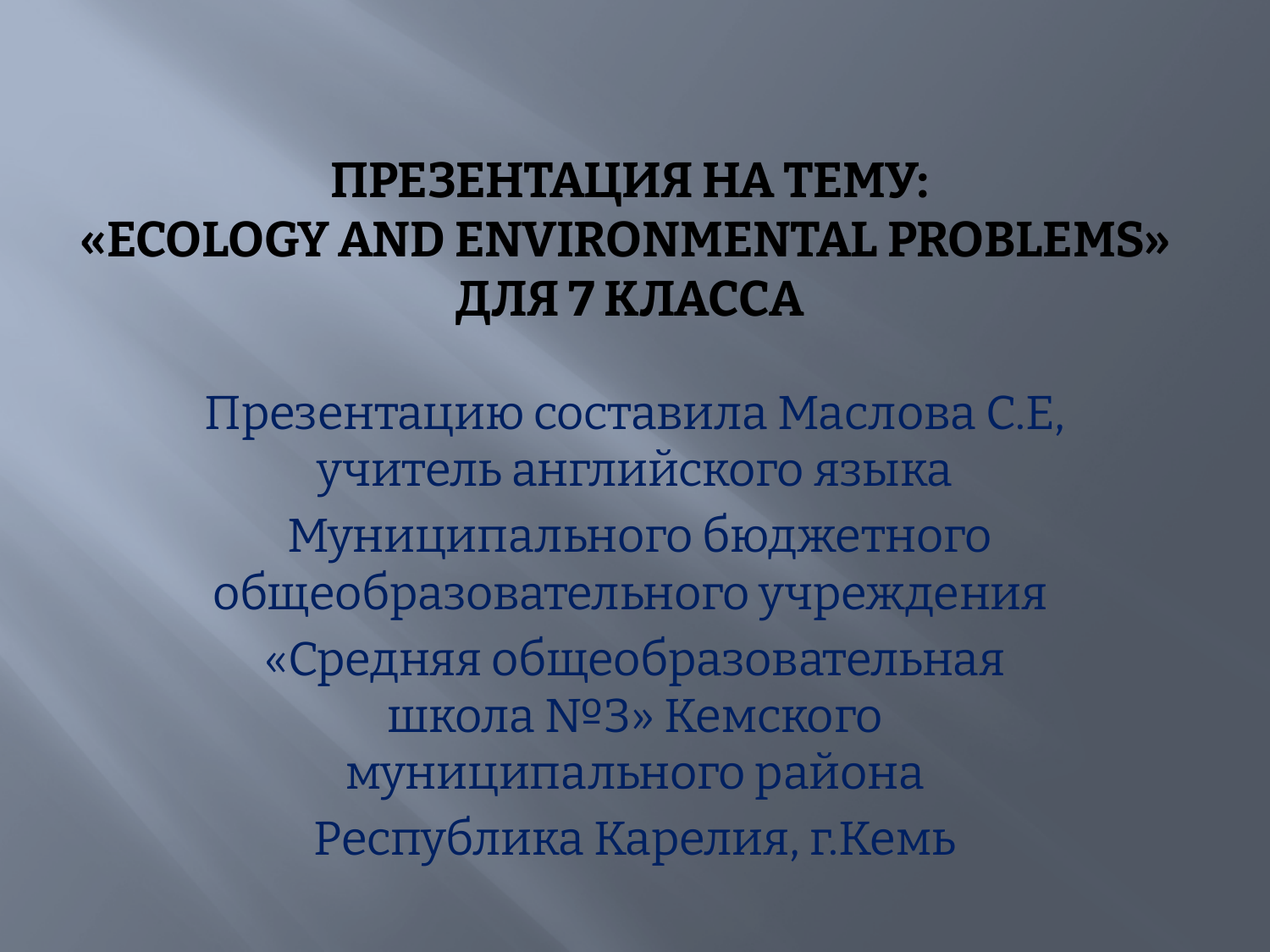

# Презентация на тему: «ECOLOGY AND ENVIRONMENTAL PROBLEMS» Для 7 класса
Презентацию составила Маслова С.Е, учитель английского языка
 Муниципального бюджетного общеобразовательного учреждения
«Средняя общеобразовательная школа №3» Кемского муниципального района
Республика Карелия, г.Кемь